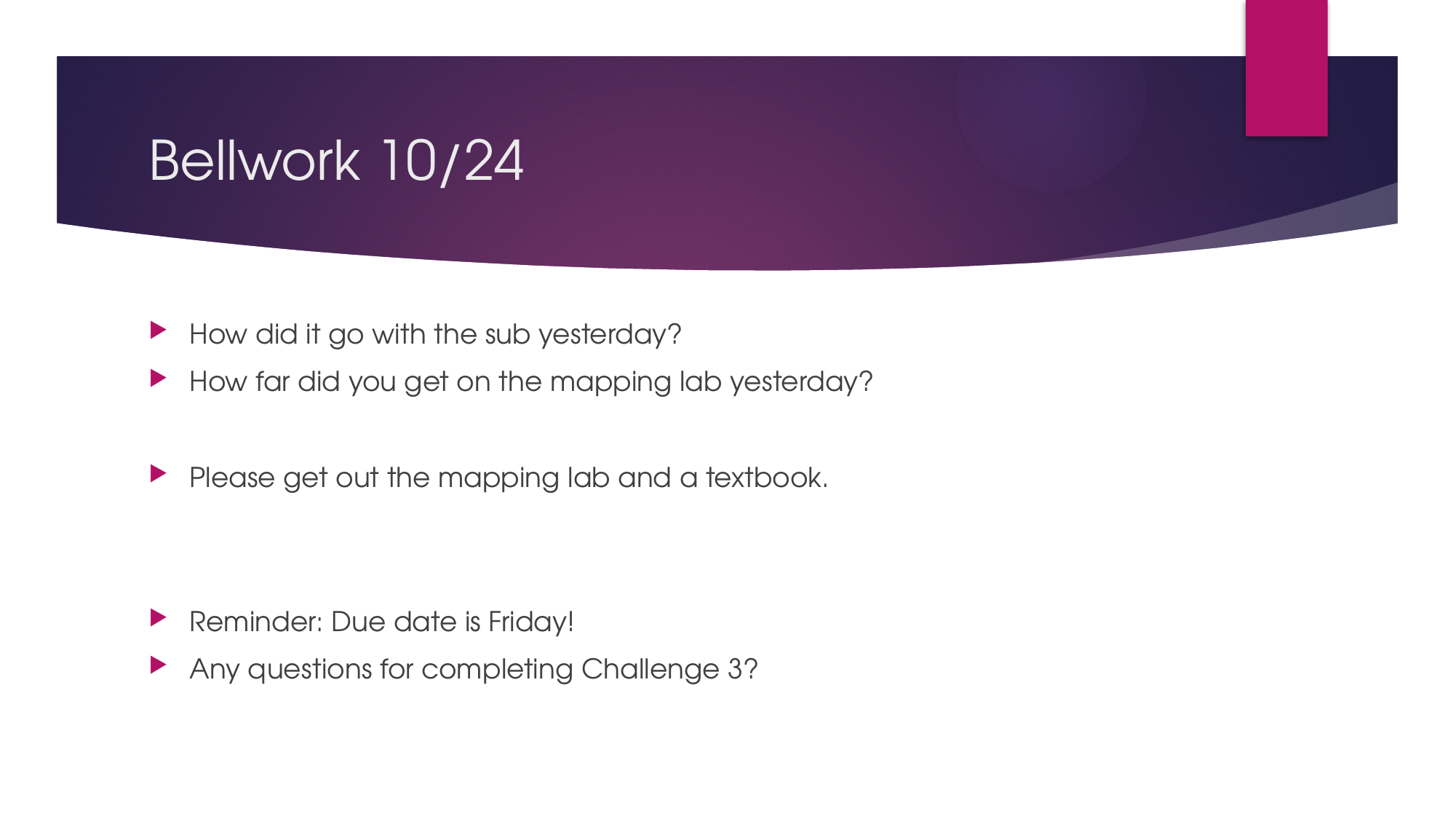

# Bellwork 10/24
How did it go with the sub yesterday?
How far did you get on the mapping lab yesterday?

Please get out the mapping lab and a textbook.

Reminder: Due date is Friday!
Any questions for completing Challenge 3?